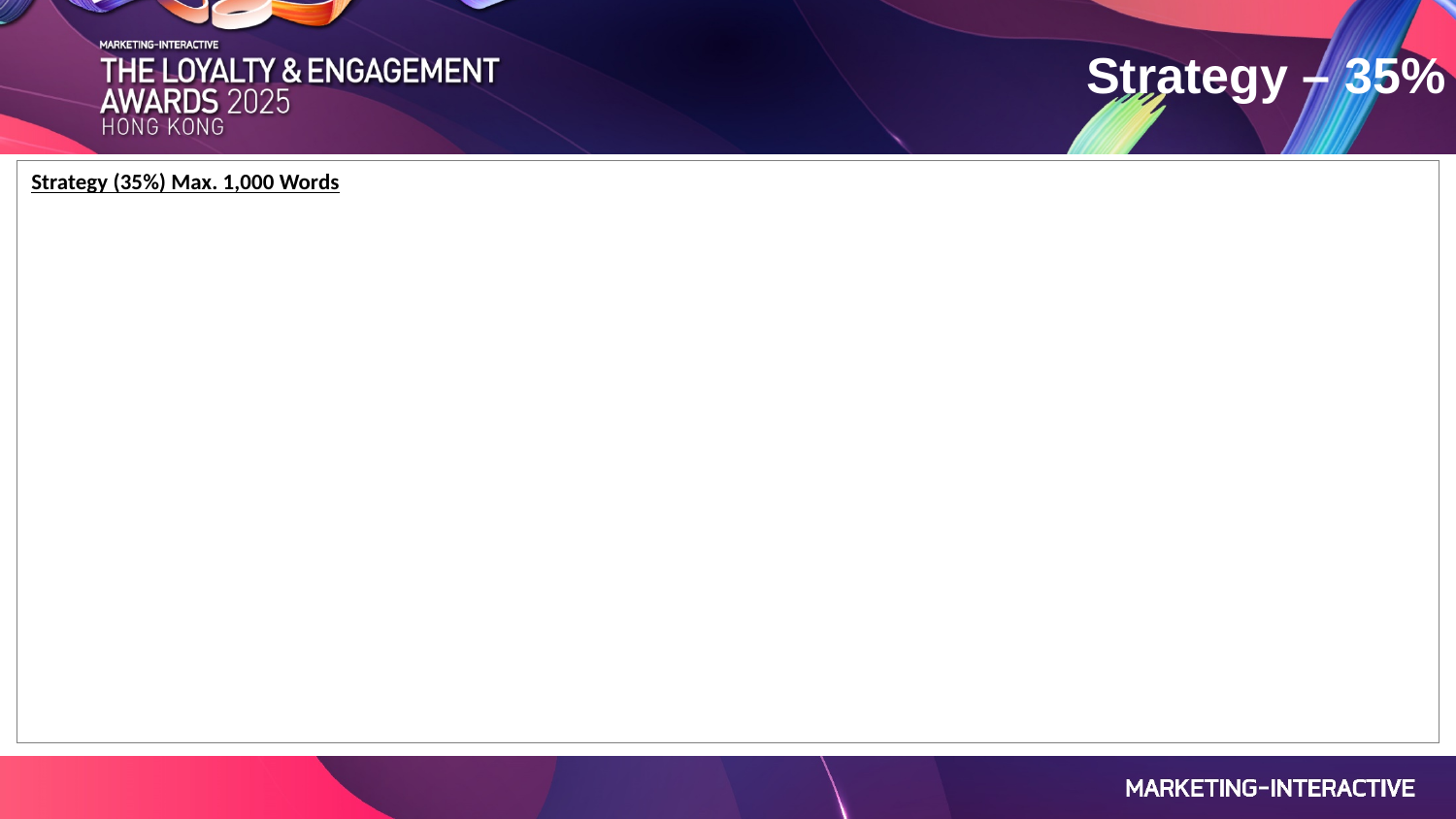

Strategy – 35%
Strategy (35%) Max. 1,000 Words
|  |
| --- |